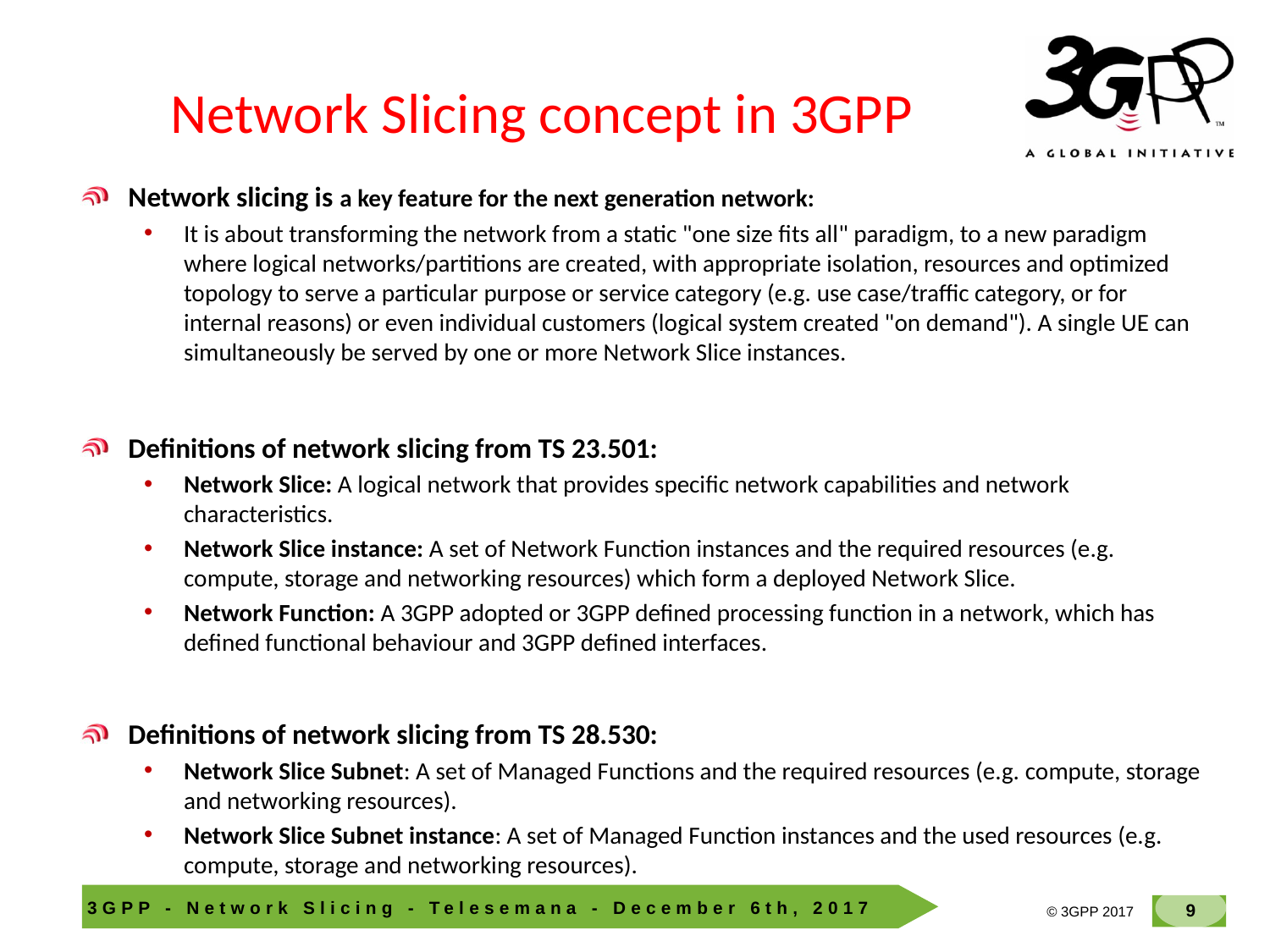

# Network Slicing concept in 3GPP
Network slicing is a key feature for the next generation network:
It is about transforming the network from a static "one size fits all" paradigm, to a new paradigm where logical networks/partitions are created, with appropriate isolation, resources and optimized topology to serve a particular purpose or service category (e.g. use case/traffic category, or for internal reasons) or even individual customers (logical system created "on demand"). A single UE can simultaneously be served by one or more Network Slice instances.

Definitions of network slicing from TS 23.501:
Network Slice: A logical network that provides specific network capabilities and network characteristics.
Network Slice instance: A set of Network Function instances and the required resources (e.g. compute, storage and networking resources) which form a deployed Network Slice.
Network Function: A 3GPP adopted or 3GPP defined processing function in a network, which has defined functional behaviour and 3GPP defined interfaces.

Definitions of network slicing from TS 28.530:
Network Slice Subnet: A set of Managed Functions and the required resources (e.g. compute, storage and networking resources).
Network Slice Subnet instance: A set of Managed Function instances and the used resources (e.g. compute, storage and networking resources).